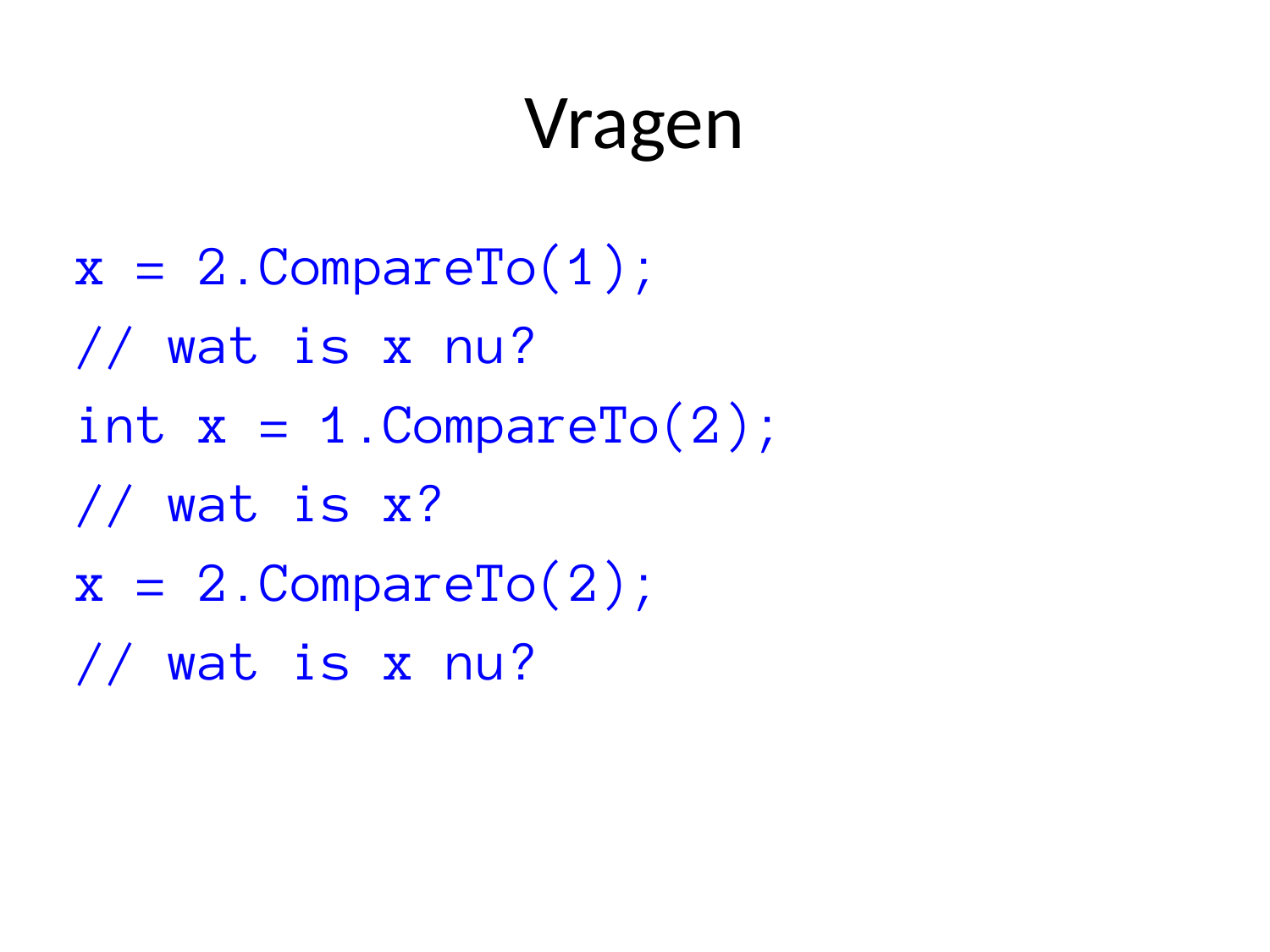

# Vragen
x = 2.CompareTo(1);
// wat is x nu?
int x = 1.CompareTo(2);
// wat is x?
x = 2.CompareTo(2);
// wat is x nu?